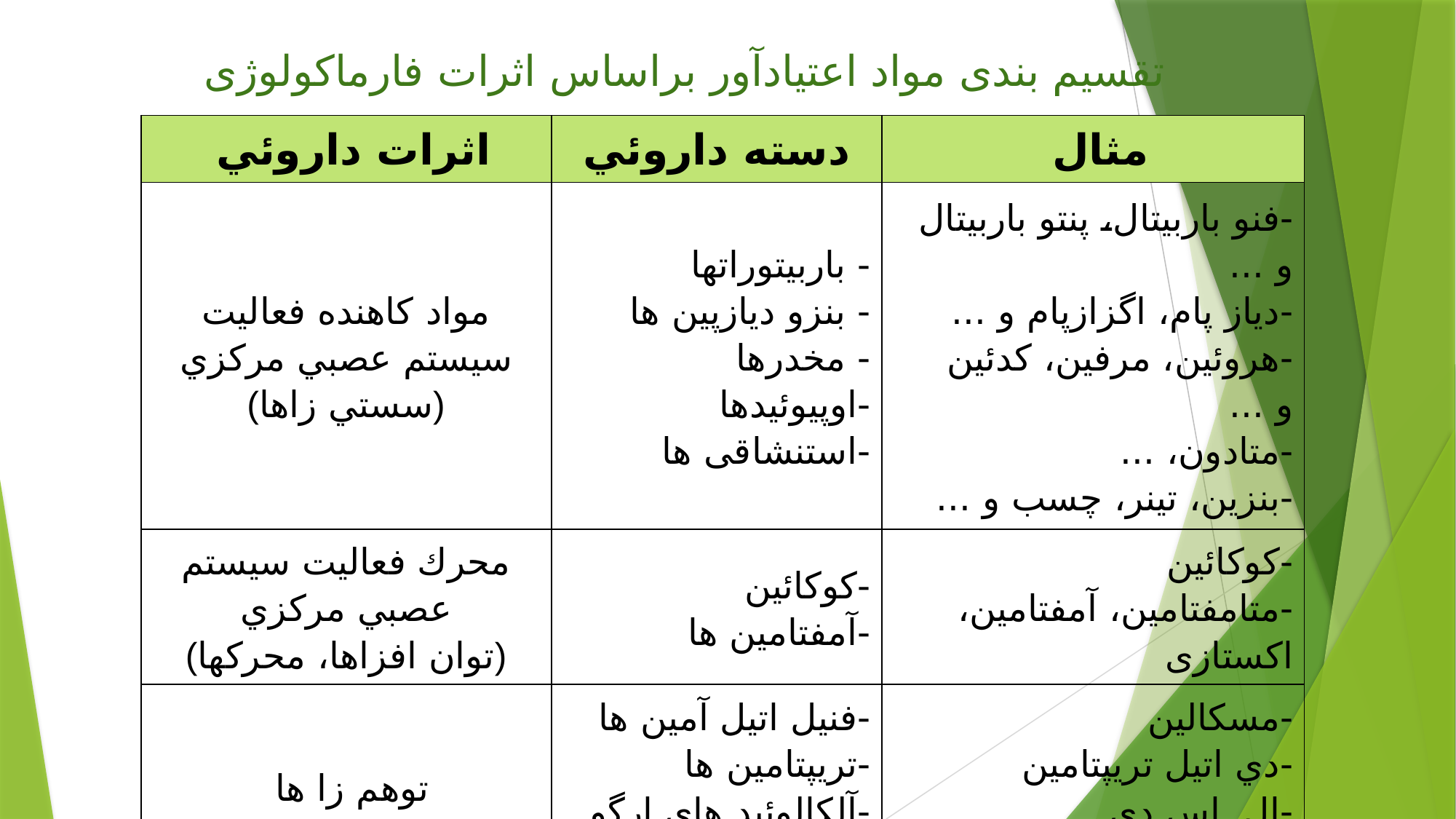

# تقسیم بندی مواد اعتیادآور براساس اثرات فارماکولوژی
| اثرات داروئي | دسته داروئي | مثال |
| --- | --- | --- |
| مواد كاهنده فعاليت سيستم عصبي مركزي (سستي زاها) | - باربيتوراتها - بنزو ديازپين ها - مخدرها -اوپیوئیدها -استنشاقی ها | -فنو باربيتال، پنتو باربيتال و ... -دياز پام، اگزازپام و ... -هروئين، مرفين، كدئين و ... -متادون، ... -بنزین، تینر، چسب و ... |
| محرك فعاليت سيستم عصبي مركزي (توان افزاها، محرکها) | -كوكائين -آمفتامين ها | -كوكائين -متامفتامين، آمفتامين، اکستازی |
| توهم زا ها | -فنيل اتيل آمين ها -تريپتامين ها -آلكالوئيد هاي ارگو -كانابينوئيد ها | -مسكالين -دي اتيل تريپتامين -ال. اس.دي -حشيش، ماري جوانا |